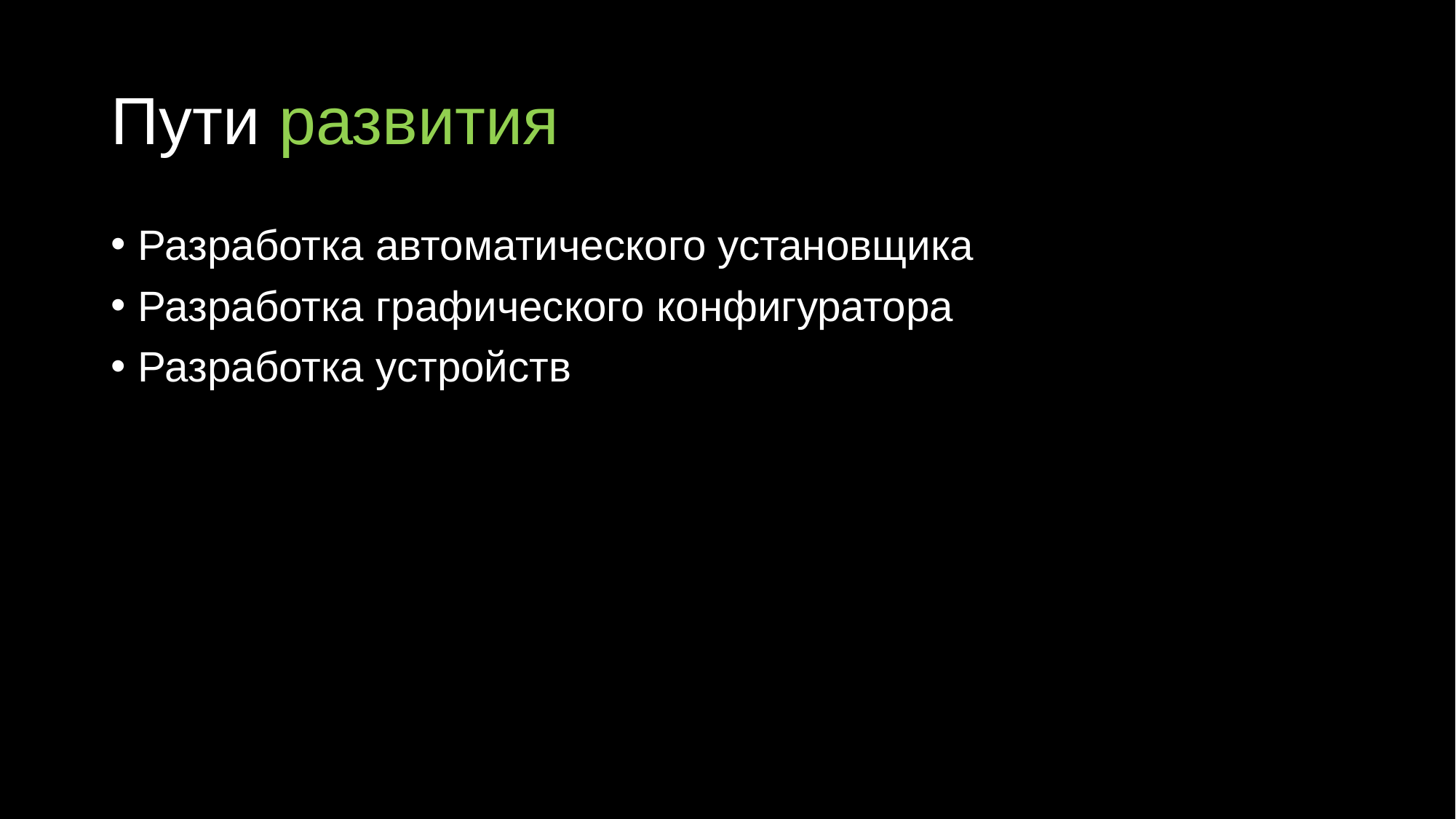

# Пути развития
Разработка автоматического установщика
Разработка графического конфигуратора
Разработка устройств